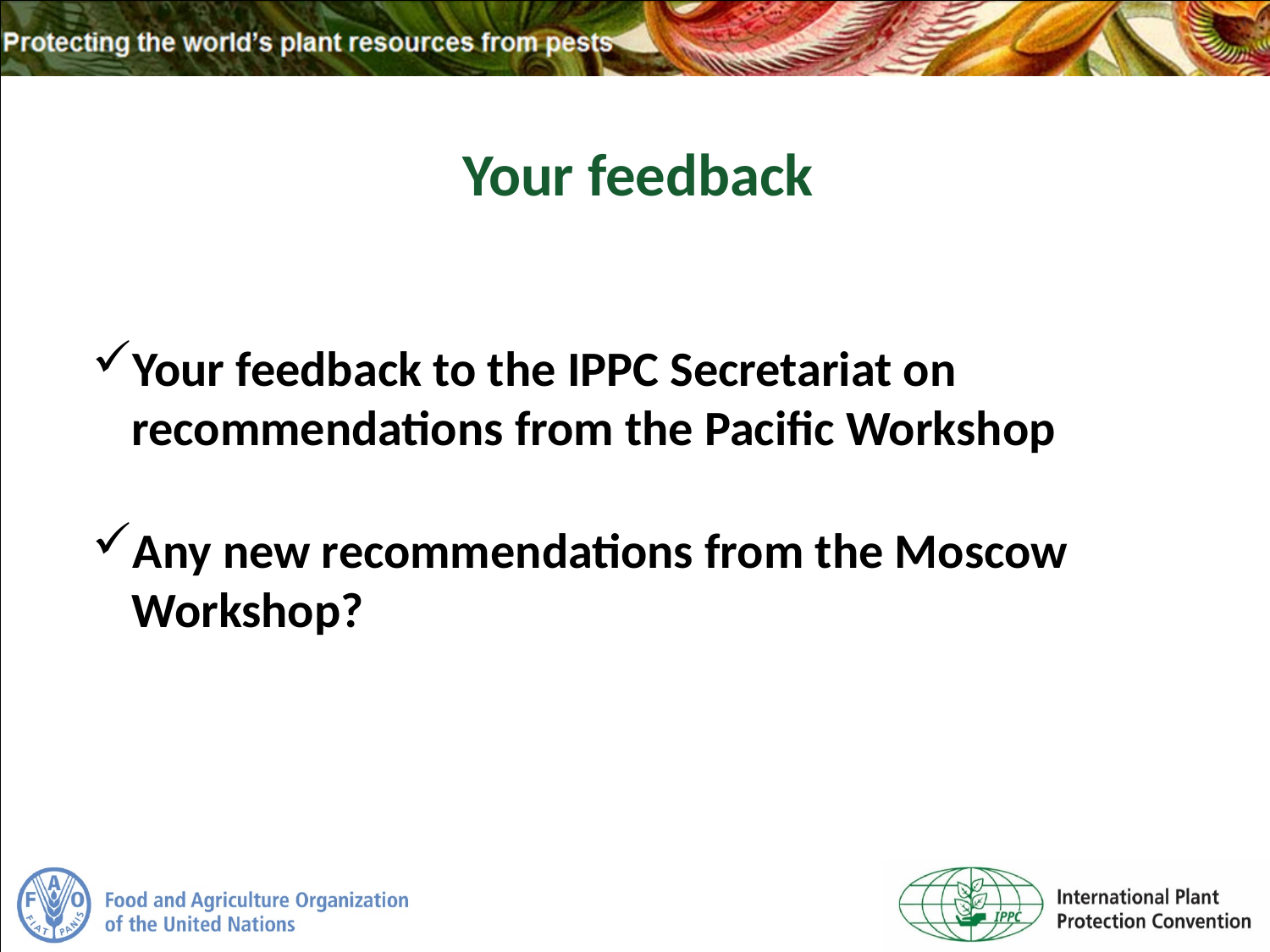

Your feedback

Your feedback to the IPPC Secretariat on recommendations from the Pacific Workshop
Any new recommendations from the Moscow Workshop?